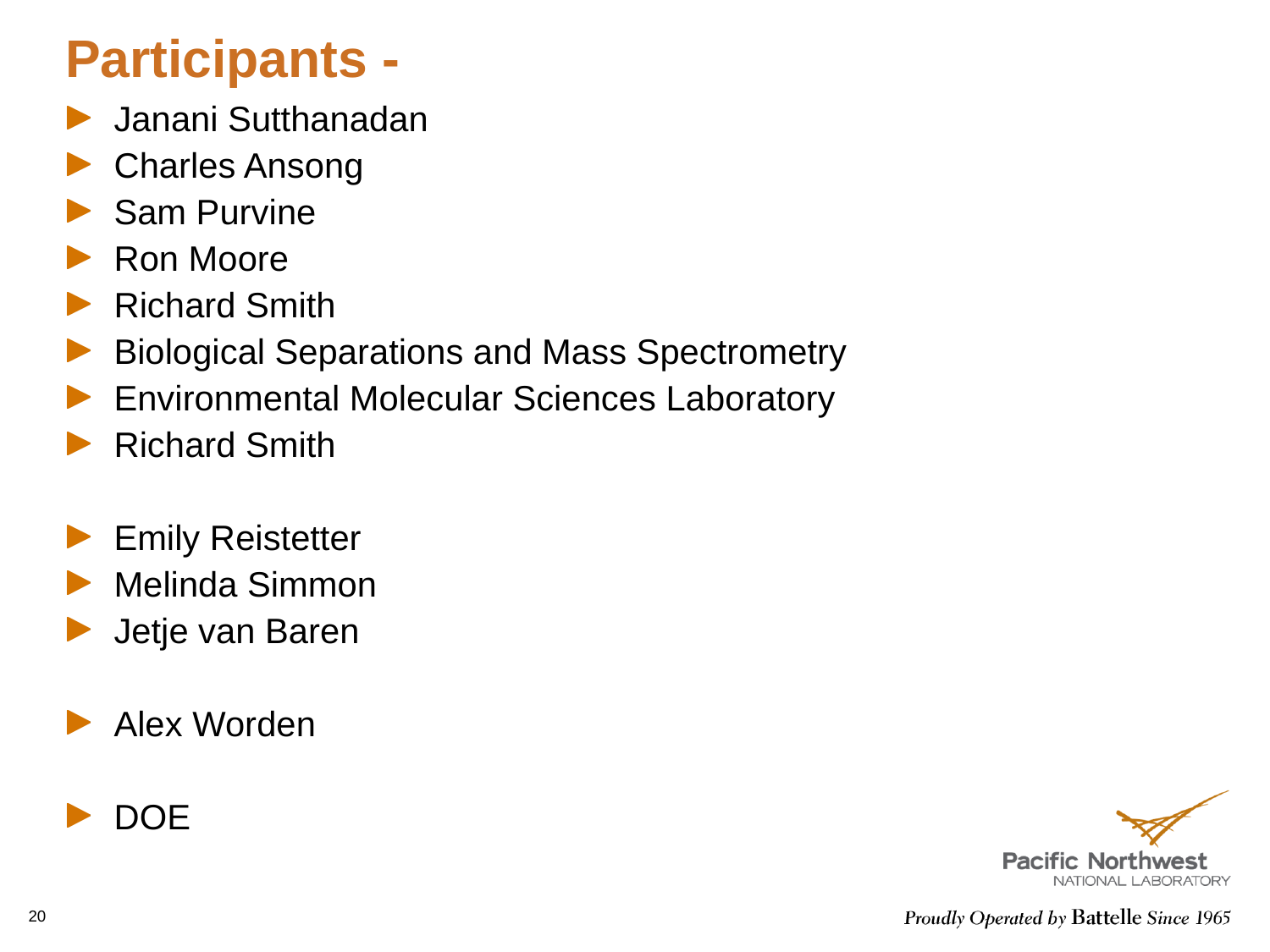

Participants -
Janani Sutthanadan
Charles Ansong
Sam Purvine
Ron Moore
Richard Smith
Biological Separations and Mass Spectrometry
Environmental Molecular Sciences Laboratory
Richard Smith

Emily Reistetter
Melinda Simmon
Jetje van Baren

Alex Worden

DOE

20